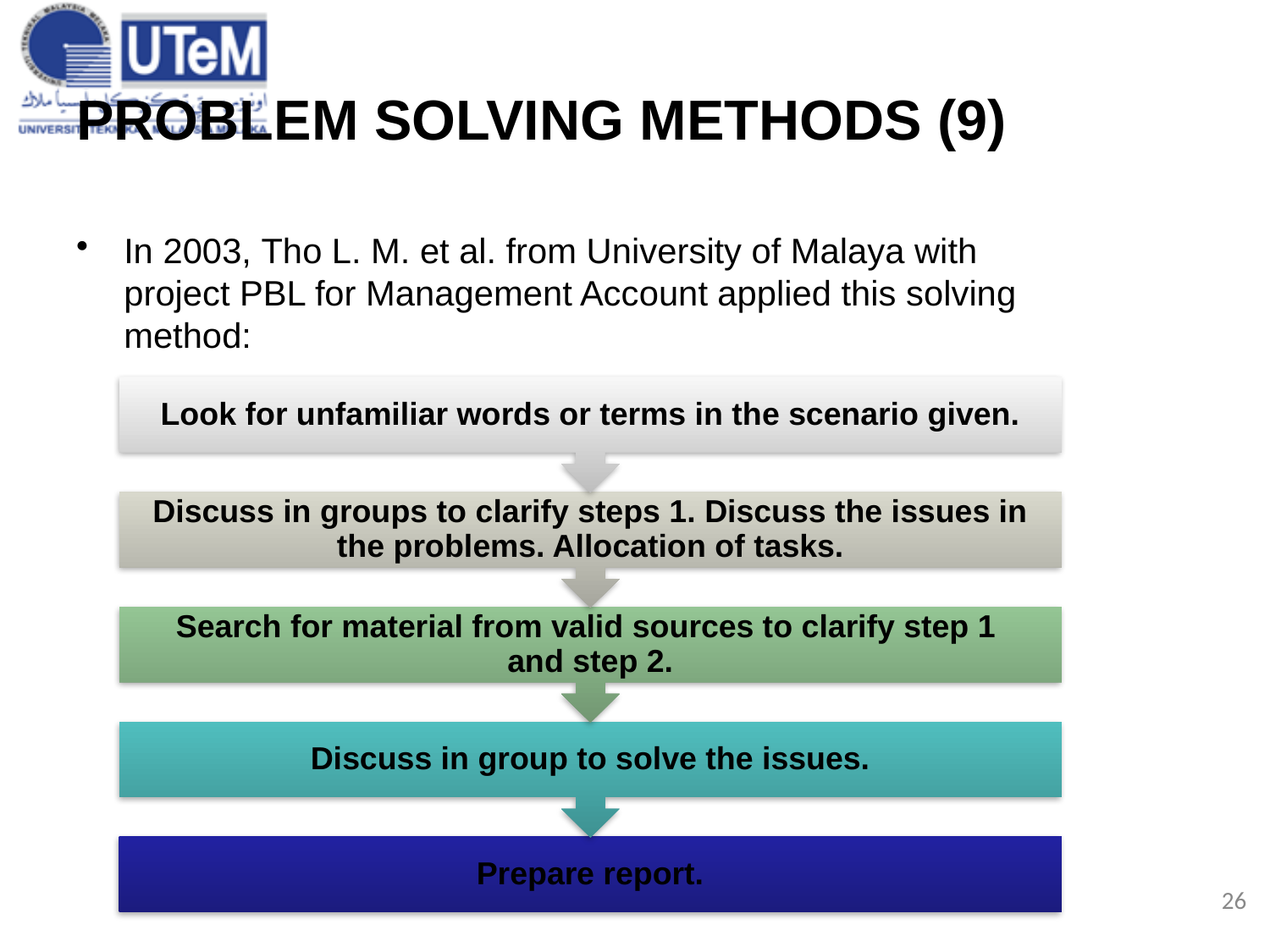

26
# PROBLEM SOLVING METHODS (9)
In 2003, Tho L. M. et al. from University of Malaya with project PBL for Management Account applied this solving method:

Prepare report.
Discuss in group to solve the issues.
Search for material from valid sources to clarify step 1
and step 2.
Discuss in groups to clarify steps 1. Discuss the issues in the problems. Allocation of tasks.
Look for unfamiliar words or terms in the scenario given.
3/20/2019